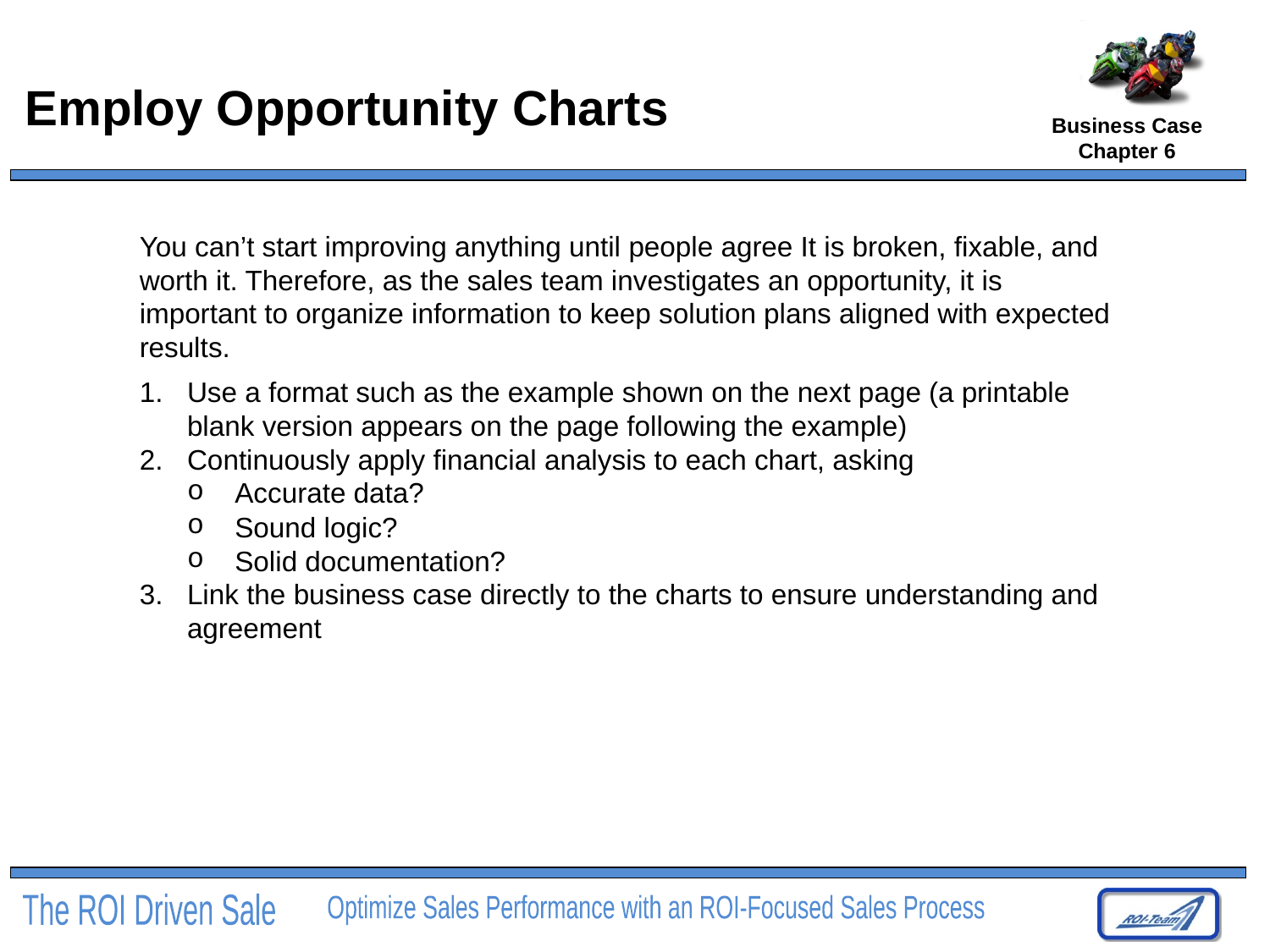

# Employ Opportunity Charts

Business Case
Chapter 6
You can’t start improving anything until people agree It is broken, fixable, and worth it. Therefore, as the sales team investigates an opportunity, it is important to organize information to keep solution plans aligned with expected results.
Use a format such as the example shown on the next page (a printable blank version appears on the page following the example)
Continuously apply financial analysis to each chart, asking
Accurate data?
Sound logic?
Solid documentation?
Link the business case directly to the charts to ensure understanding and agreement